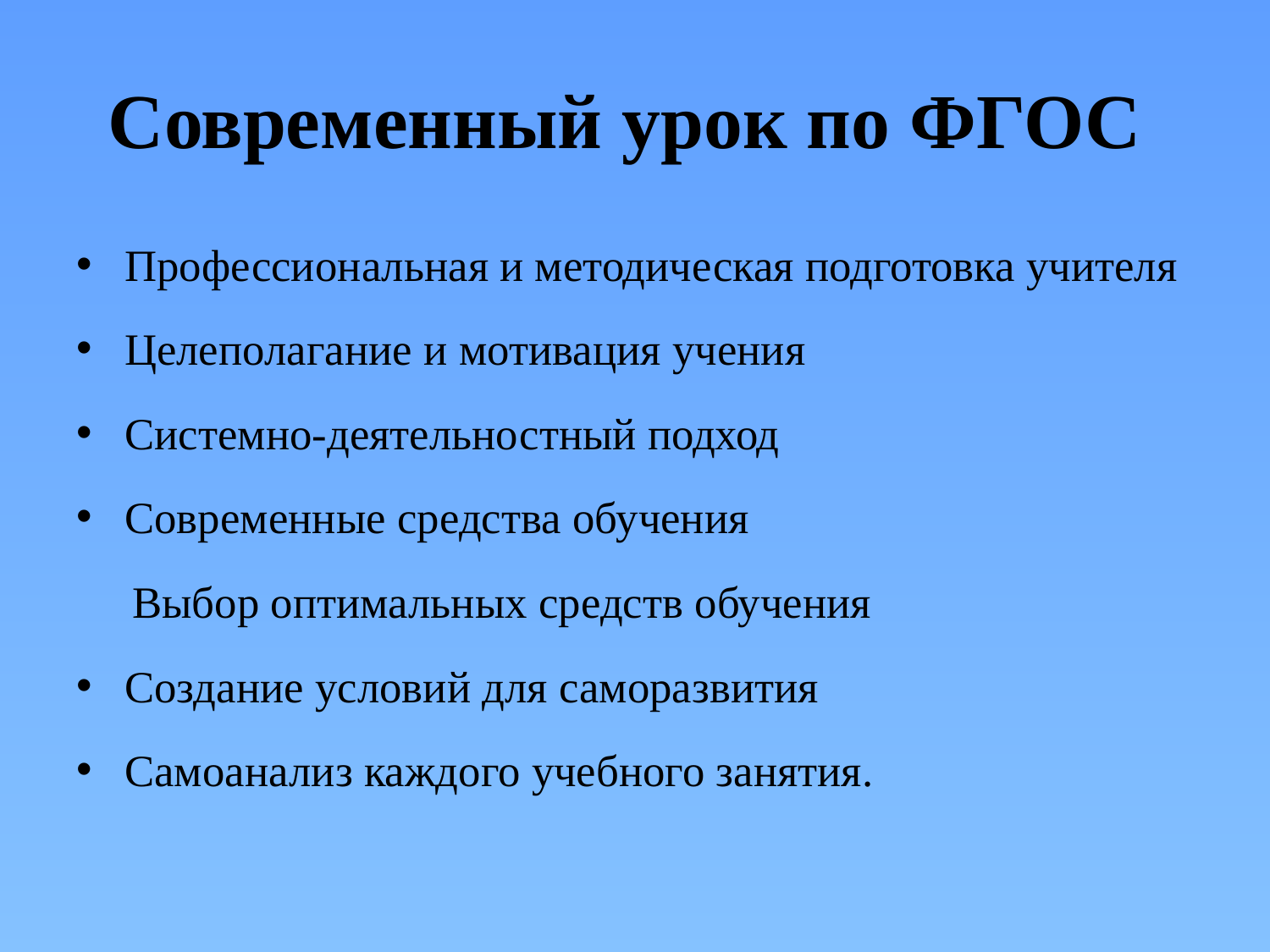

# Современный урок по ФГОС
Профессиональная и методическая подготовка учителя
Целеполагание и мотивация учения
Системно-деятельностный подход
Современные средства обучения
     Выбор оптимальных средств обучения
Создание условий для саморазвития
Самоанализ каждого учебного занятия.